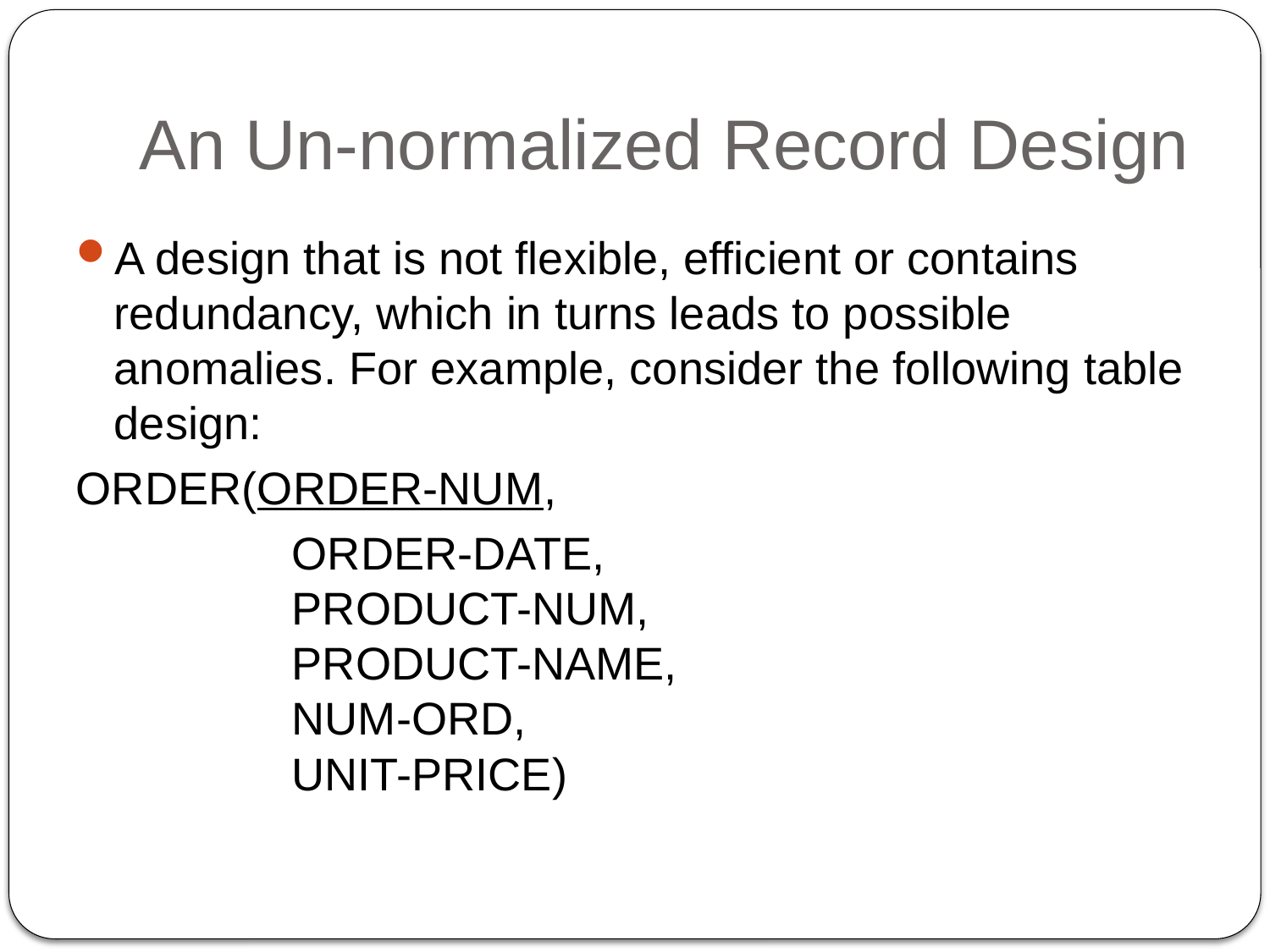

# An Un-normalized Record Design
A design that is not flexible, efficient or contains redundancy, which in turns leads to possible anomalies. For example, consider the following table design:
ORDER(ORDER-NUM,
		    ORDER-DATE,
   	    PRODUCT-NUM,
	    PRODUCT-NAME,
	    NUM-ORD,
	    UNIT-PRICE)